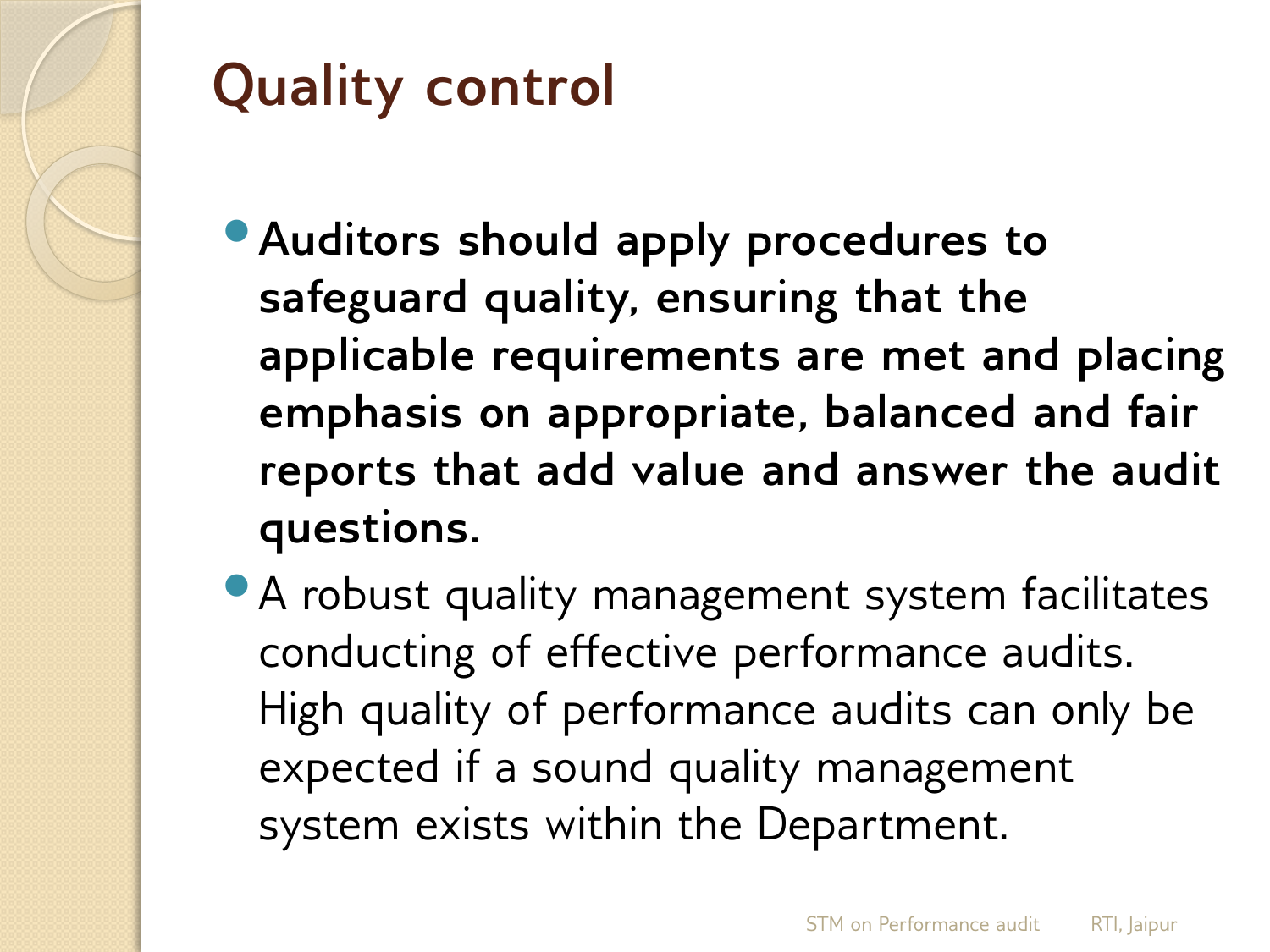

# Quality control
Auditors should apply procedures to safeguard quality, ensuring that the applicable requirements are met and placing emphasis on appropriate, balanced and fair reports that add value and answer the audit questions.
A robust quality management system facilitates conducting of effective performance audits.  High quality of performance audits can only be expected if a sound quality management system exists within the Department.
STM on Performance audit        RTI, Jaipur